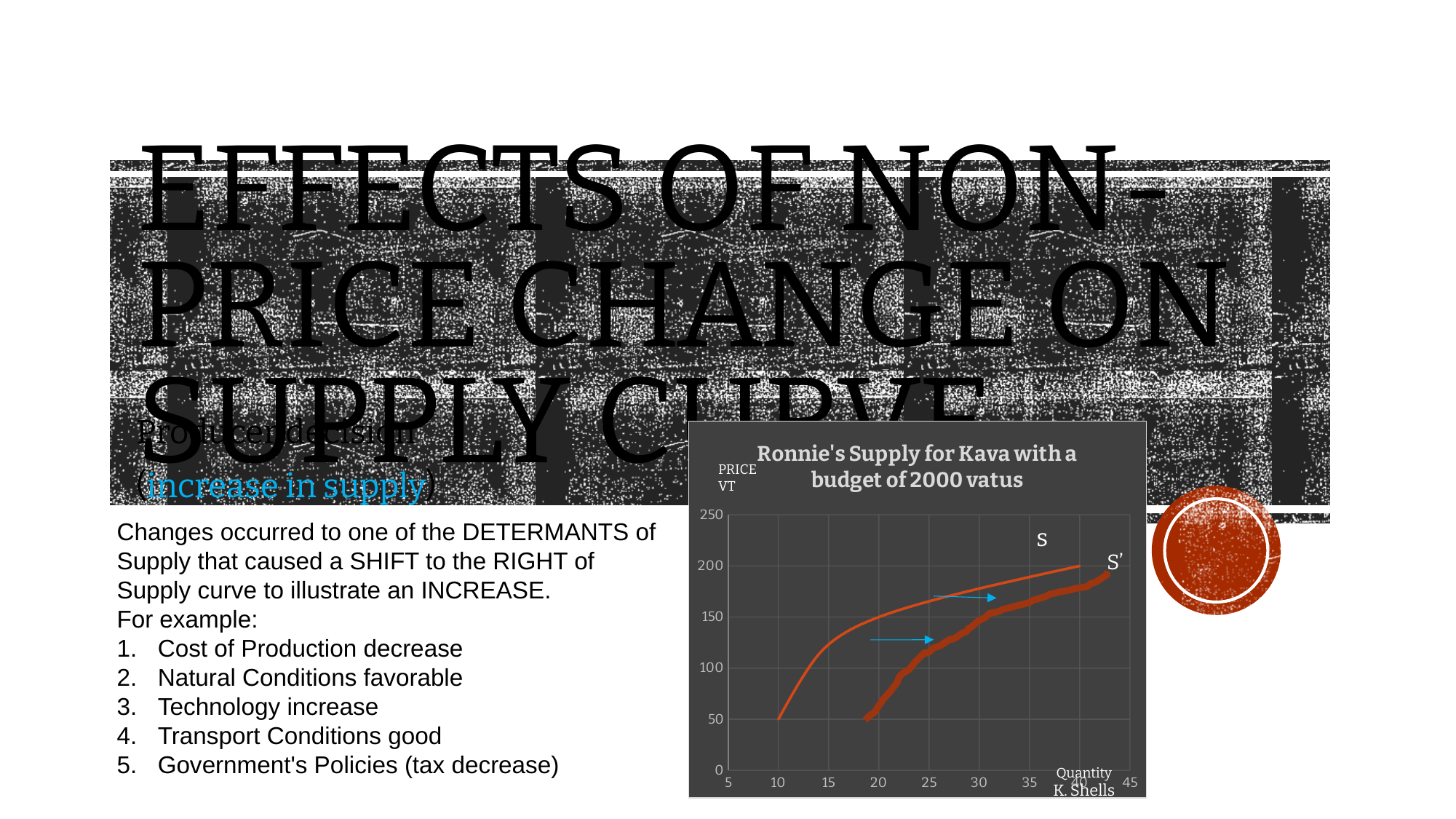

# Effects of non-price change on supply curve
Producer decision
(increase in supply)

### Chart:

| Category | Ronnie's Supply for Kava with a budget of 2000 vatus |
|---|---|
PRICE
VT
Changes occurred to one of the DETERMANTS of
Supply that caused a SHIFT to the RIGHT of
Supply curve to illustrate an INCREASE.
For example:
Cost of Production decrease
Natural Conditions favorable
Technology increase
Transport Conditions good
Government's Policies (tax decrease)

Quantity
K. Shells